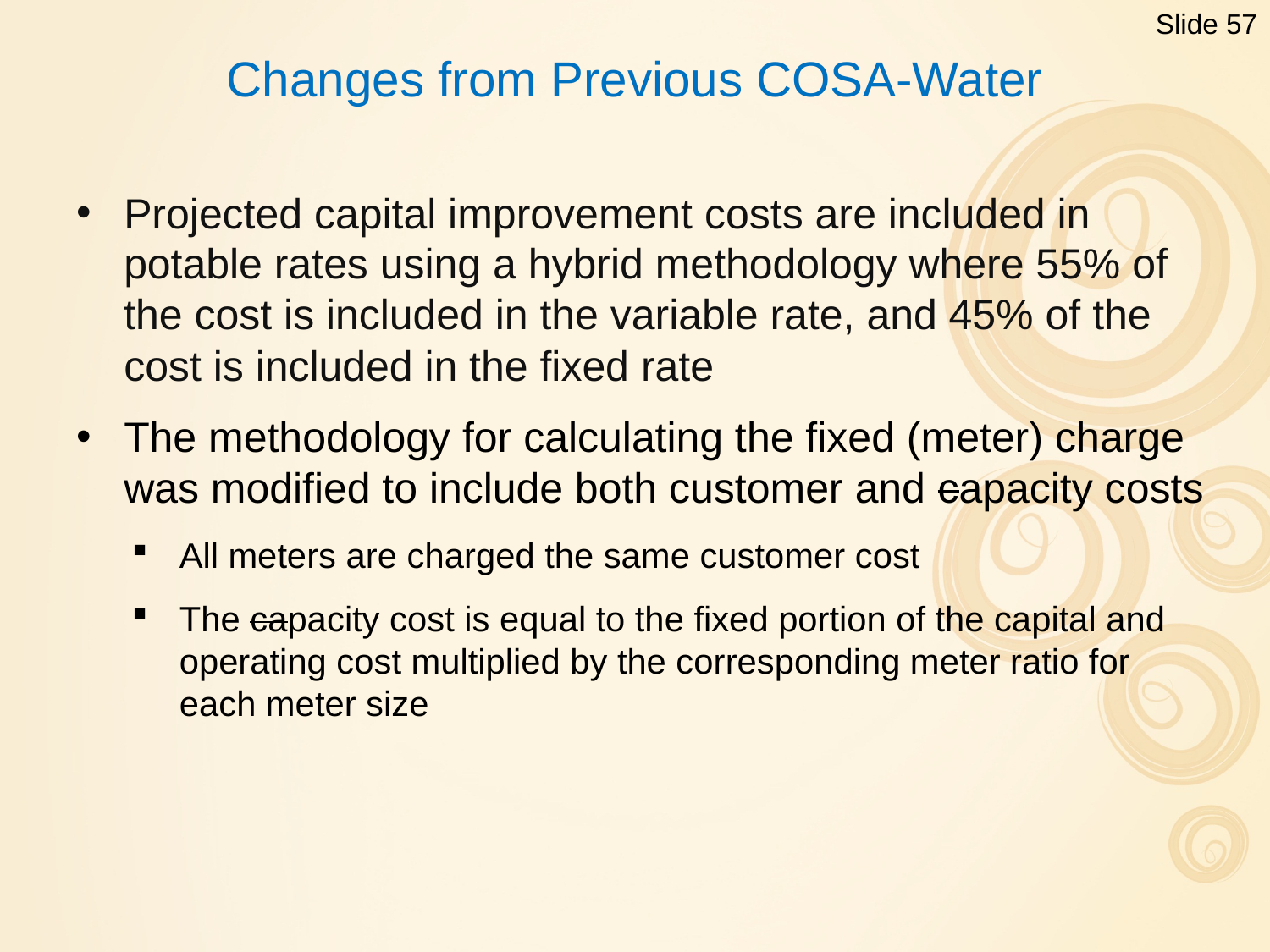

Slide 57
# Changes from Previous COSA-Water
Projected capital improvement costs are included in potable rates using a hybrid methodology where 55% of the cost is included in the variable rate, and 45% of the cost is included in the fixed rate
The methodology for calculating the fixed (meter) charge was modified to include both customer and capacity costs
All meters are charged the same customer cost
The capacity cost is equal to the fixed portion of the capital and operating cost multiplied by the corresponding meter ratio for each meter size